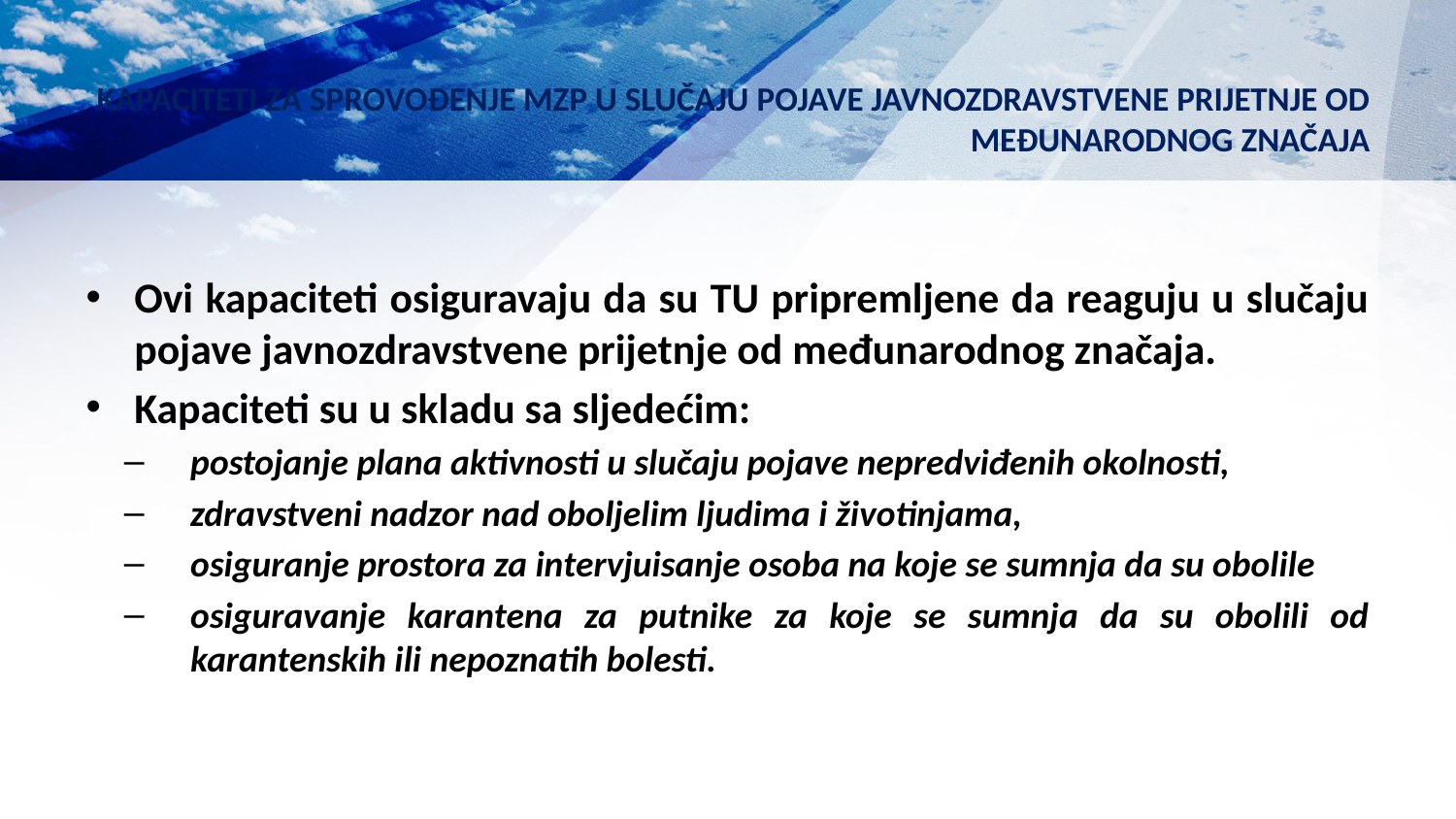

# KAPACITETI ZA SPROVOĐENJE MZP U SLUČAJU POJAVE JAVNOZDRAVSTVENE PRIJETNJE OD MEĐUNARODNOG ZNAČAJA
Ovi kapaciteti osiguravaju da su TU pripremljene da reaguju u slučaju pojave javnozdravstvene prijetnje od međunarodnog značaja.
Kapaciteti su u skladu sa sljedećim:
postojanje plana aktivnosti u slučaju pojave nepredviđenih okolnosti,
zdravstveni nadzor nad oboljelim ljudima i životinjama,
osiguranje prostora za intervjuisanje osoba na koje se sumnja da su obolile
osiguravanje karantena za putnike za koje se sumnja da su obolili od karantenskih ili nepoznatih bolesti.